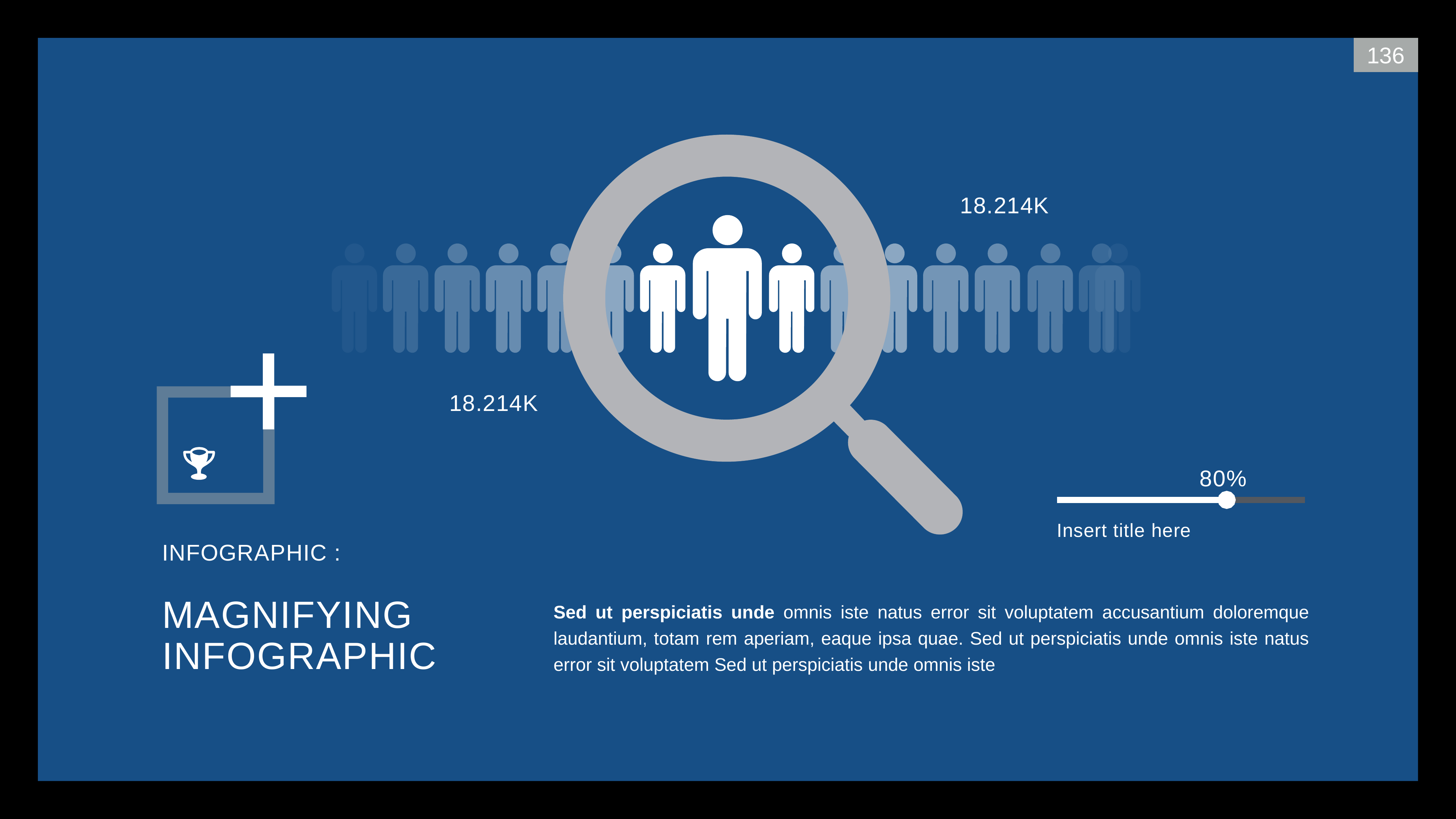

136

18.214K

18.214K

80%

Insert title here
INFOGRAPHIC :
magnifying infographic
Sed ut perspiciatis unde omnis iste natus error sit voluptatem accusantium doloremque laudantium, totam rem aperiam, eaque ipsa quae. Sed ut perspiciatis unde omnis iste natus error sit voluptatem Sed ut perspiciatis unde omnis iste